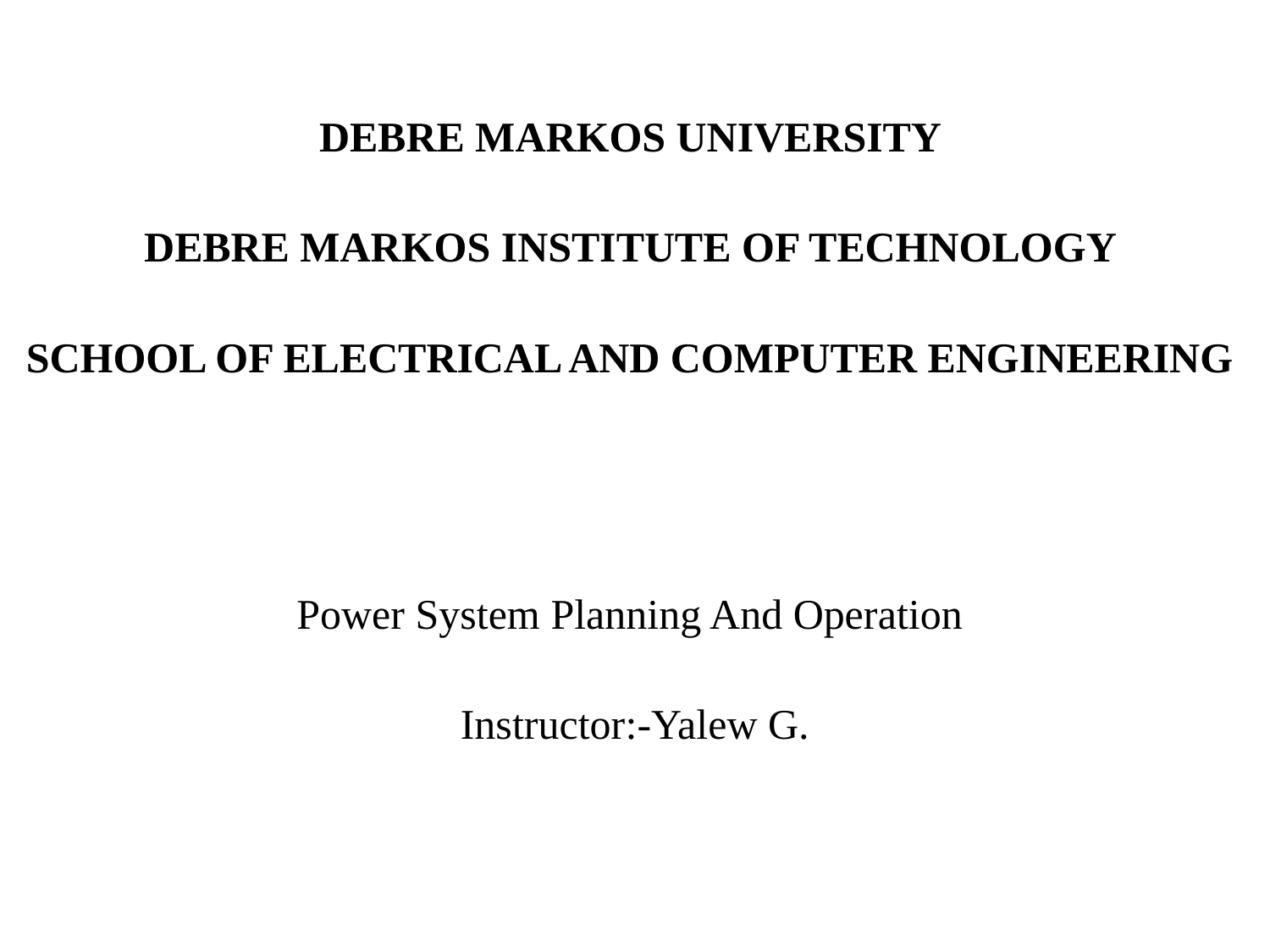

DEBRE MARKOS UNIVERSITY
DEBRE MARKOS INSTITUTE OF TECHNOLOGY
SCHOOL OF ELECTRICAL AND COMPUTER ENGINEERING

Power System Planning And Operation
Instructor:-Yalew G.